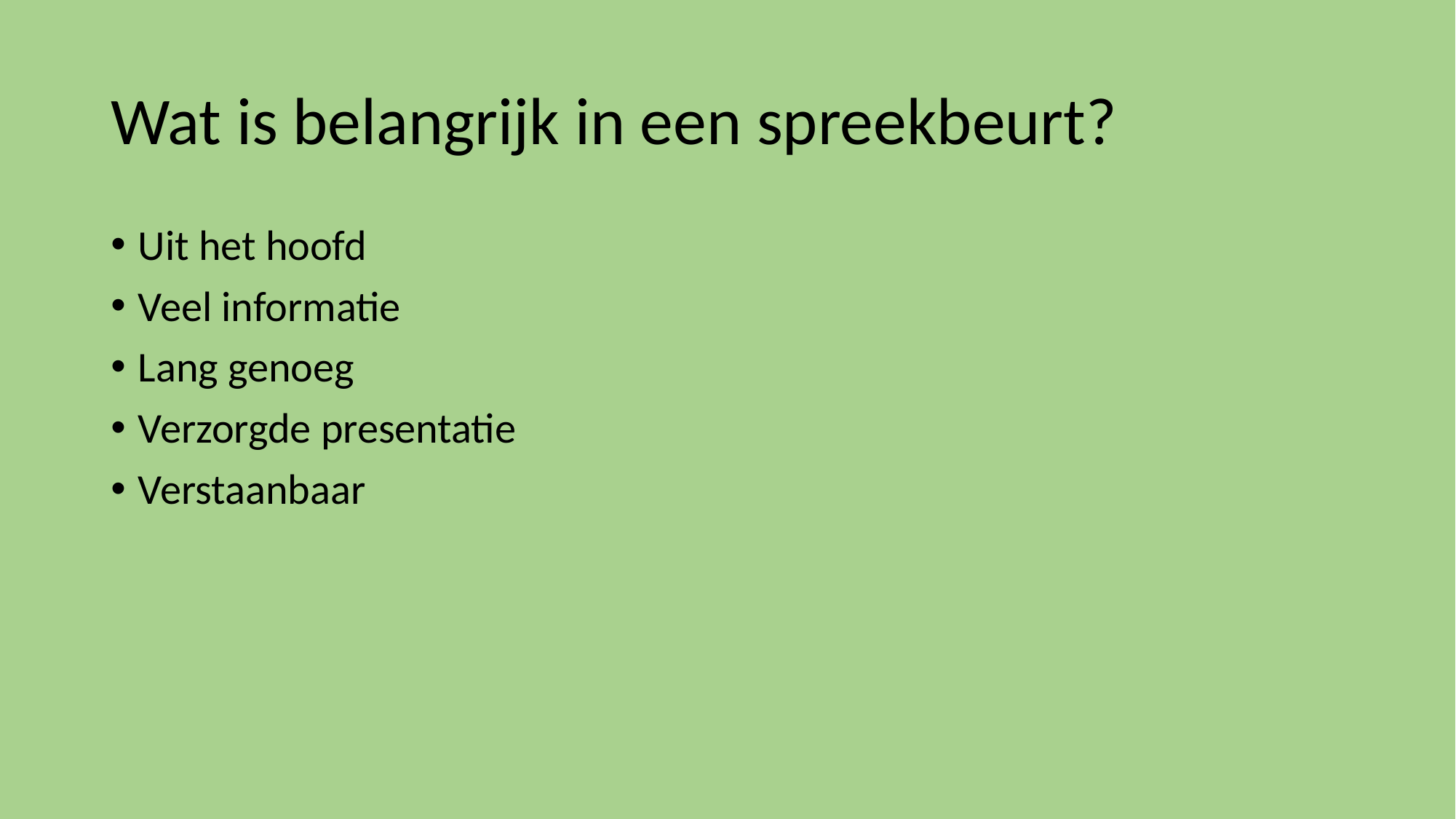

# Wat is belangrijk in een spreekbeurt?
Uit het hoofd
Veel informatie
Lang genoeg
Verzorgde presentatie
Verstaanbaar